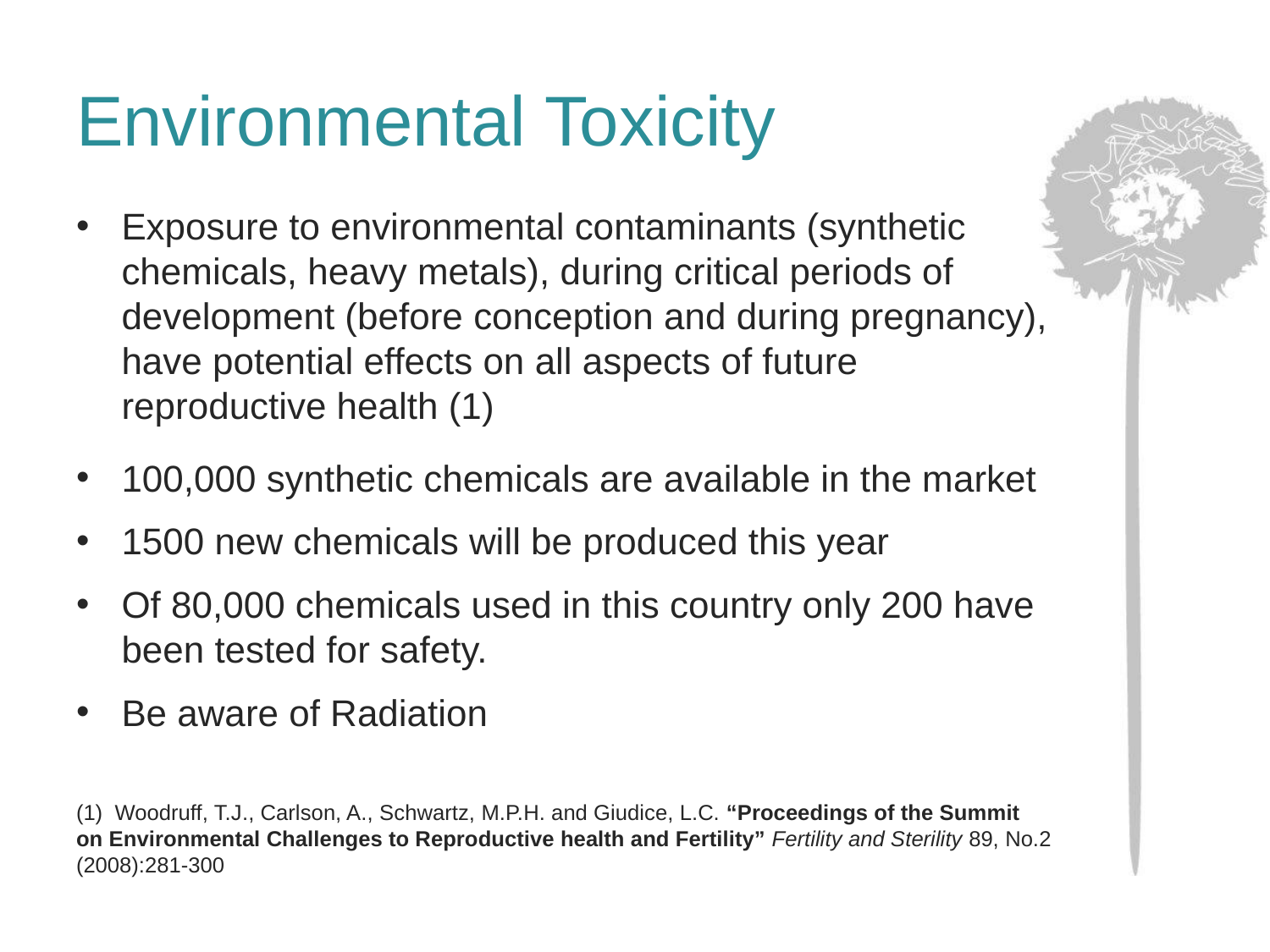

# Environmental Toxicity
Exposure to environmental contaminants (synthetic chemicals, heavy metals), during critical periods of development (before conception and during pregnancy), have potential effects on all aspects of future reproductive health (1)
100,000 synthetic chemicals are available in the market
1500 new chemicals will be produced this year
Of 80,000 chemicals used in this country only 200 have been tested for safety.
Be aware of Radiation

(1)  Woodruff, T.J., Carlson, A., Schwartz, M.P.H. and Giudice, L.C. “Proceedings of the Summit on Environmental Challenges to Reproductive health and Fertility” Fertility and Sterility 89, No.2 (2008):281-300